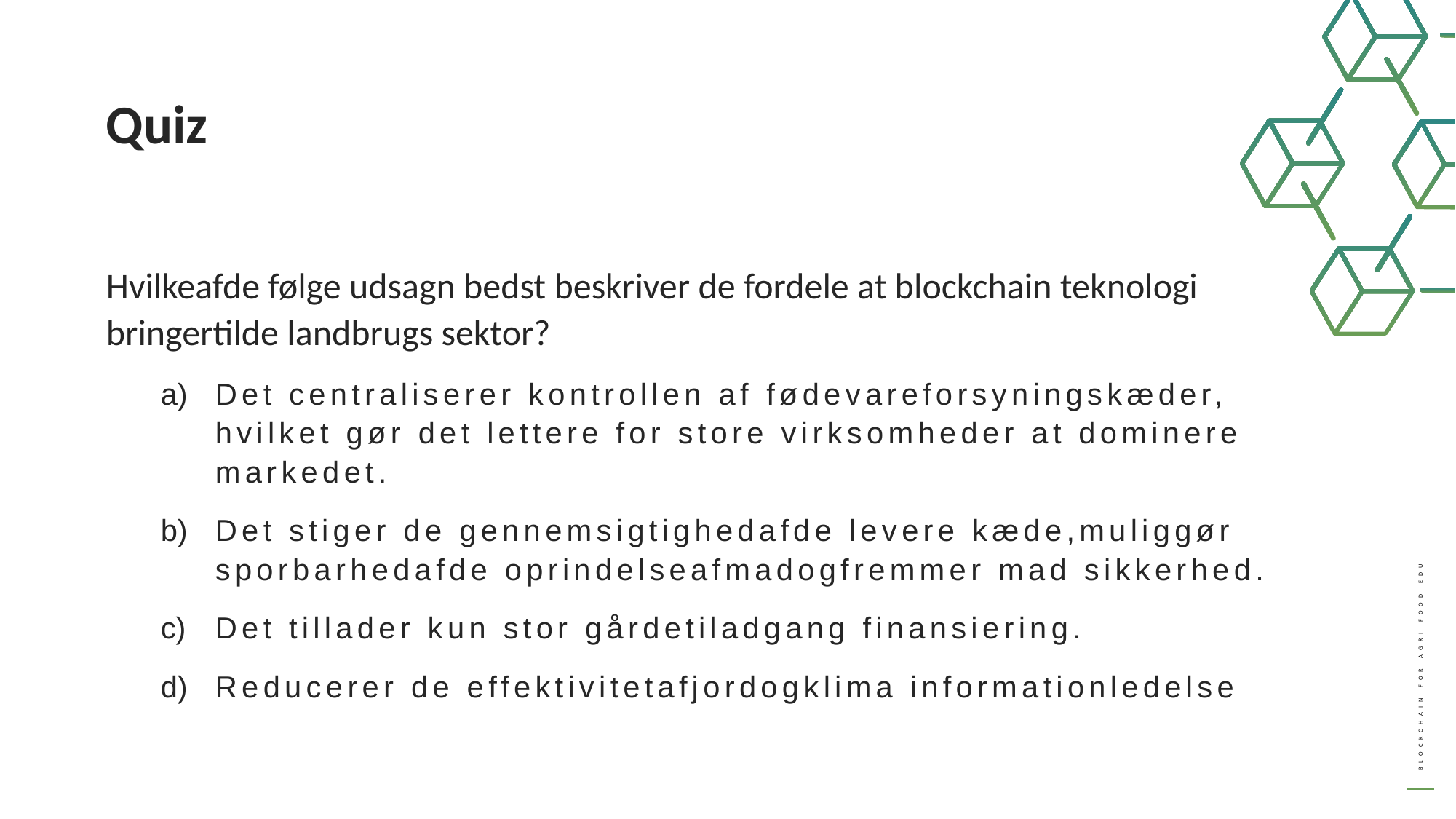

Quiz
Hvilkeafde følge udsagn bedst beskriver de fordele at blockchain teknologi bringertilde landbrugs sektor?
Det centraliserer kontrollen af ​​fødevareforsyningskæder, hvilket gør det lettere for store virksomheder at dominere markedet.
Det stiger de gennemsigtighedafde levere kæde,muliggør sporbarhedafde oprindelseafmadogfremmer mad sikkerhed.
Det tillader kun stor gårdetiladgang finansiering.
Reducerer de effektivitetafjordogklima informationledelse